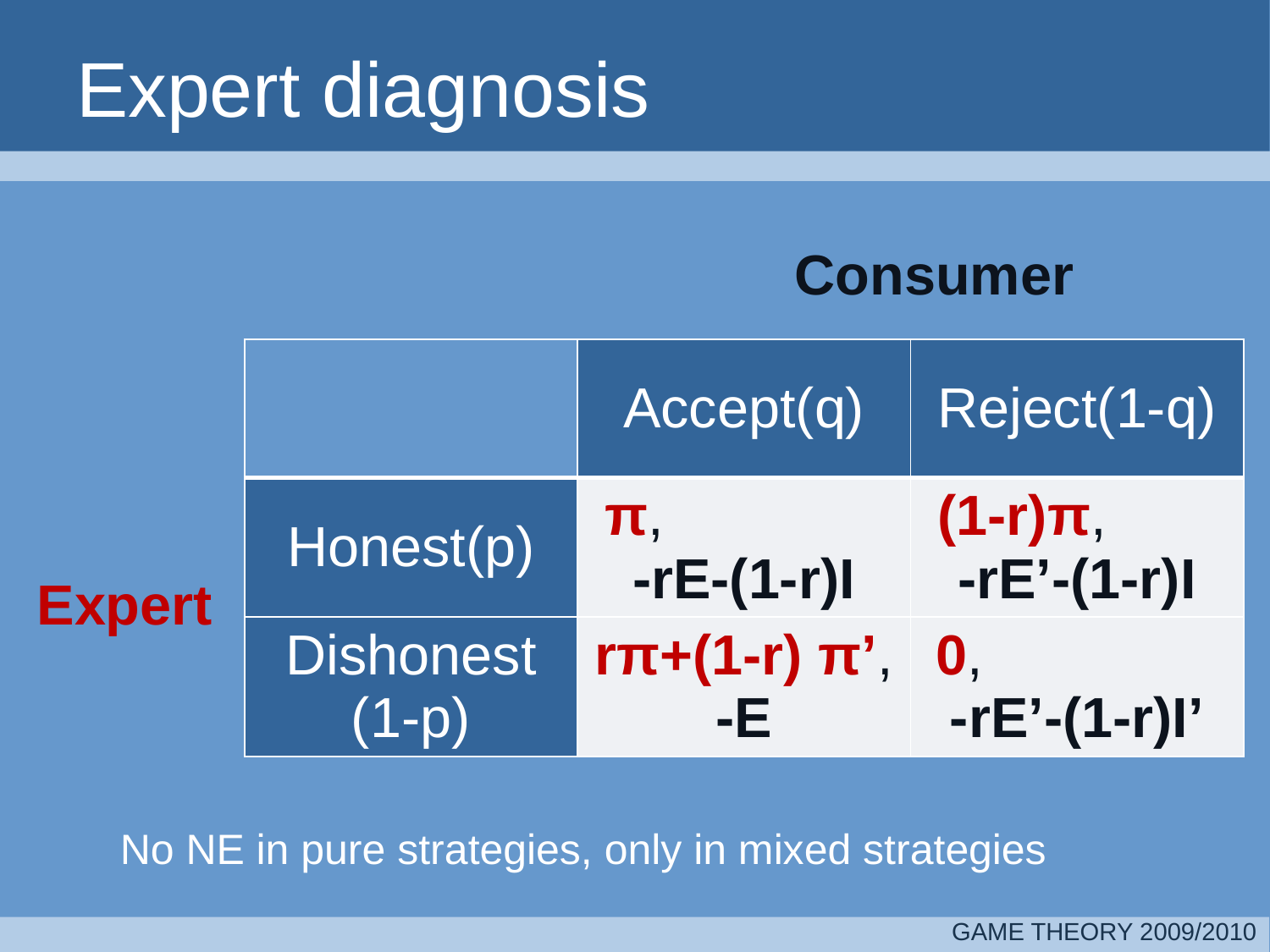

# Expert diagnosis
Consumer
|  | Accept(q) | Reject(1-q) |
| --- | --- | --- |
| Honest(p) | π, -rE-(1-r)I | (1-r)π, -rE’-(1-r)I |
| Dishonest (1-p) | rπ+(1-r) π’, -E | 0, -rE’-(1-r)I’ |
Expert
No NE in pure strategies, only in mixed strategies
GAME THEORY 2009/2010